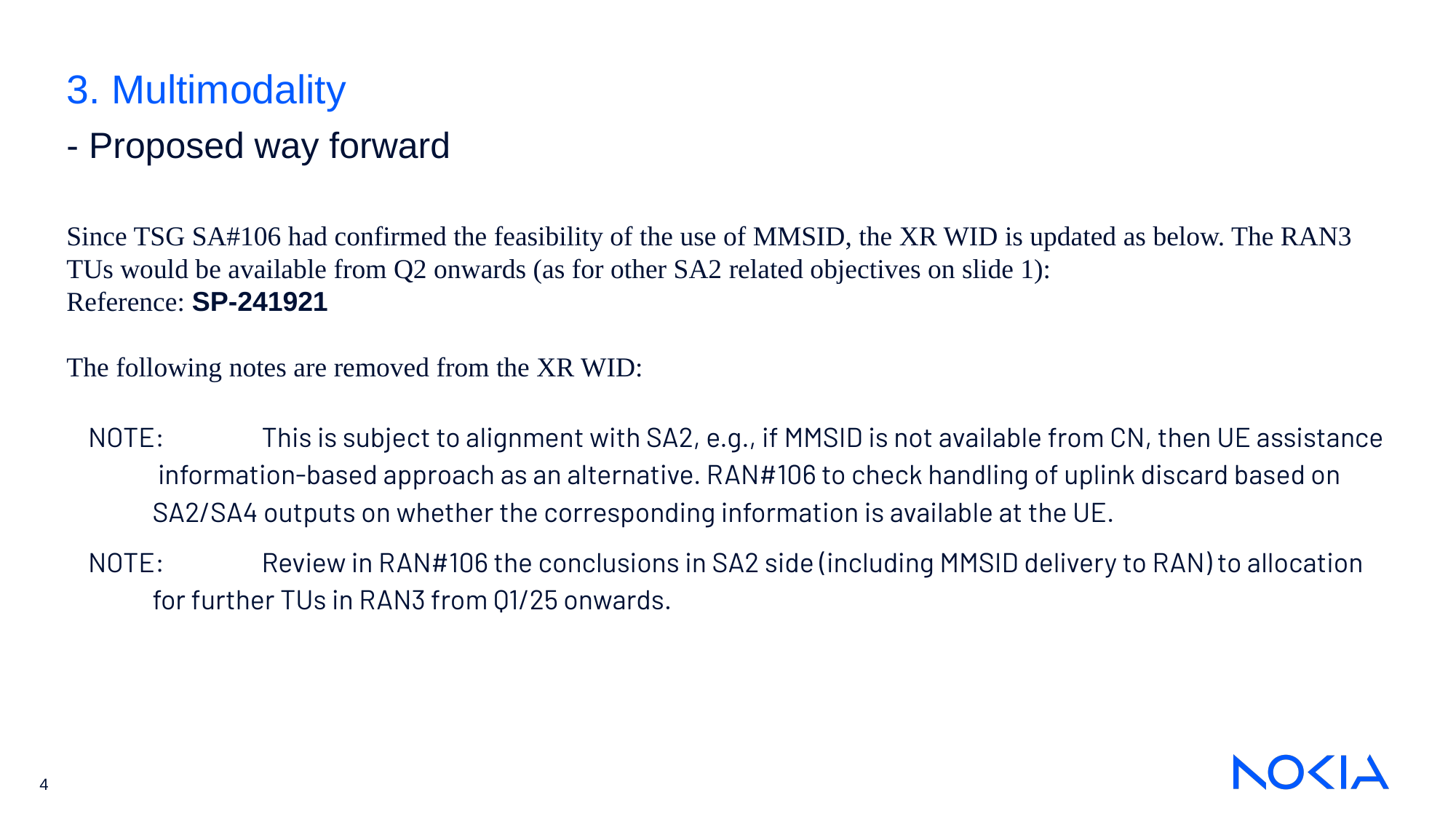

3. Multimodality
- Proposed way forward
Since TSG SA#106 had confirmed the feasibility of the use of MMSID, the XR WID is updated as below. The RAN3 TUs would be available from Q2 onwards (as for other SA2 related objectives on slide 1):
Reference: SP-241921

The following notes are removed from the XR WID:

NOTE:	This is subject to alignment with SA2, e.g., if MMSID is not available from CN, then UE assistance  information-based approach as an alternative. RAN#106 to check handling of uplink discard based on SA2/SA4 outputs on whether the corresponding information is available at the UE.
NOTE:	Review in RAN#106 the conclusions in SA2 side (including MMSID delivery to RAN) to allocation for further TUs in RAN3 from Q1/25 onwards.